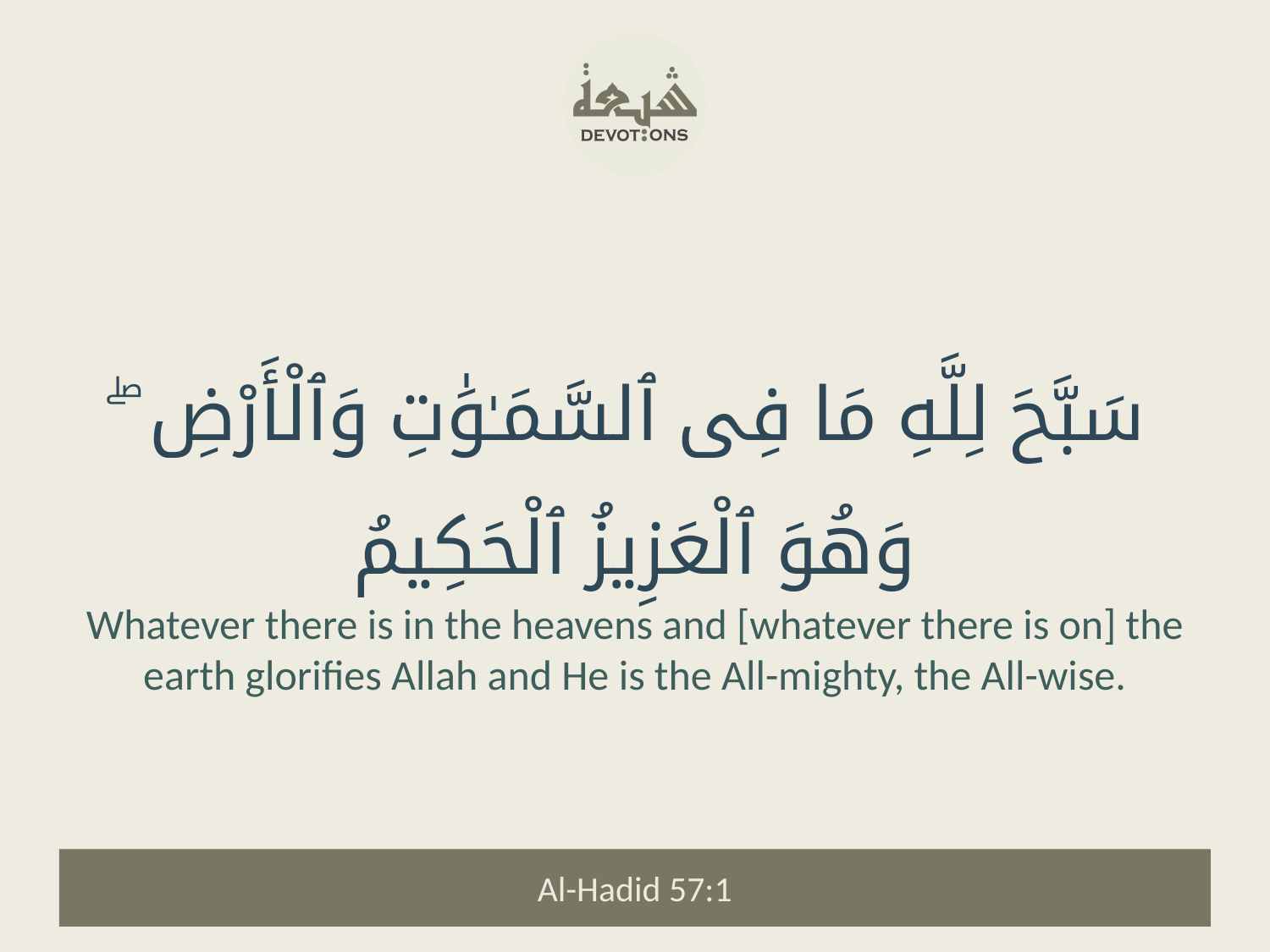

سَبَّحَ لِلَّهِ مَا فِى ٱلسَّمَـٰوَٰتِ وَٱلْأَرْضِ ۖ وَهُوَ ٱلْعَزِيزُ ٱلْحَكِيمُ
Whatever there is in the heavens and [whatever there is on] the earth glorifies Allah and He is the All-mighty, the All-wise.
Al-Hadid 57:1